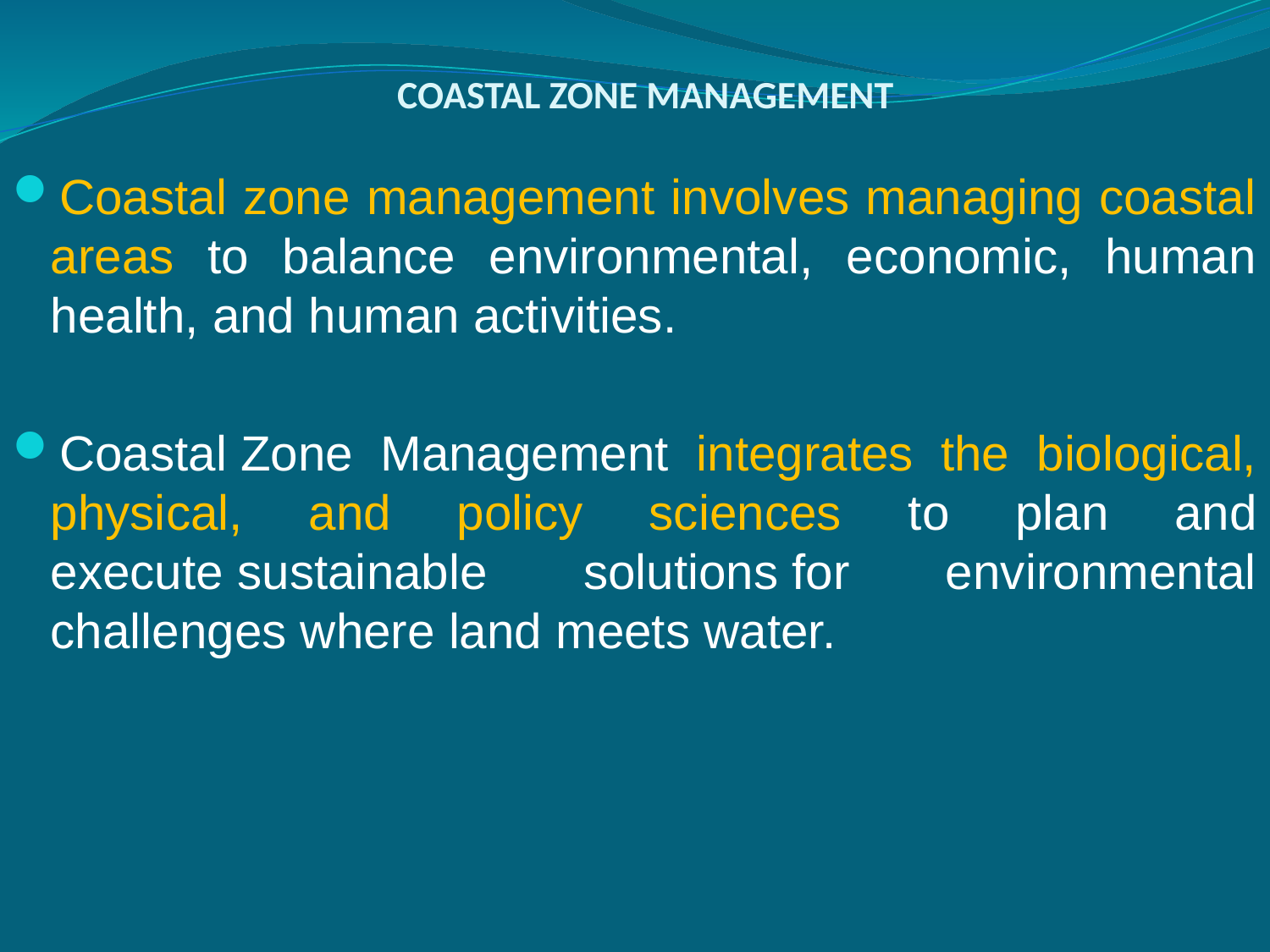

# COASTAL ZONE MANAGEMENT
Coastal zone management involves managing coastal areas to balance environmental, economic, human health, and human activities.

Coastal Zone Management integrates the biological, physical, and policy sciences to plan and execute sustainable solutions for environmental challenges where land meets water.